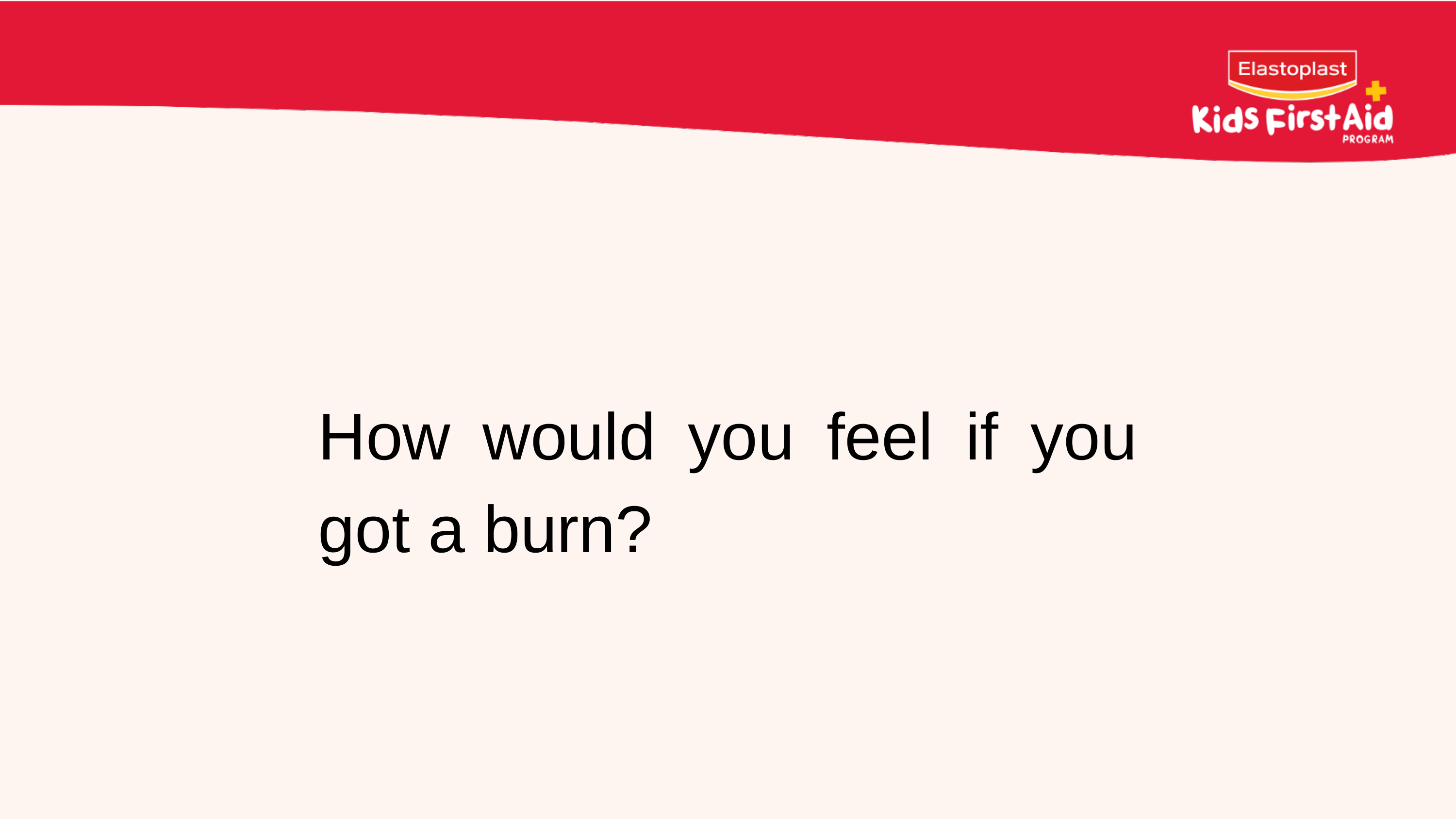

How would you feel if you got a burn?

27